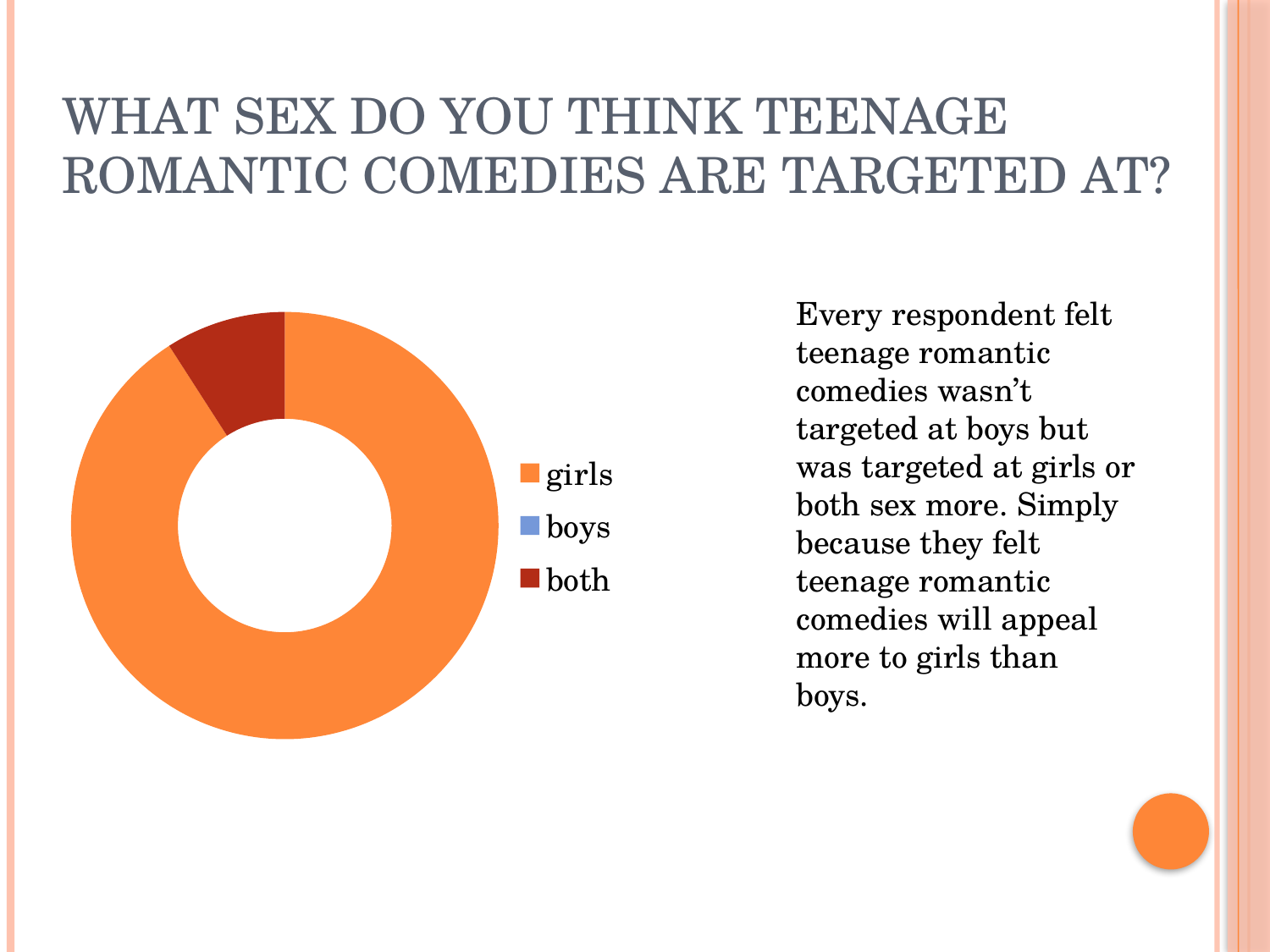

# What sex do you think teenage romantic comedies are targeted at?

### Chart

| Category | Column1 |
|---|---|
| girls | 10.0 |
| boys | 0.0 |
| both | 1.0 |
Every respondent felt teenage romantic comedies wasn’t targeted at boys but was targeted at girls or both sex more. Simply because they felt teenage romantic comedies will appeal more to girls than boys.